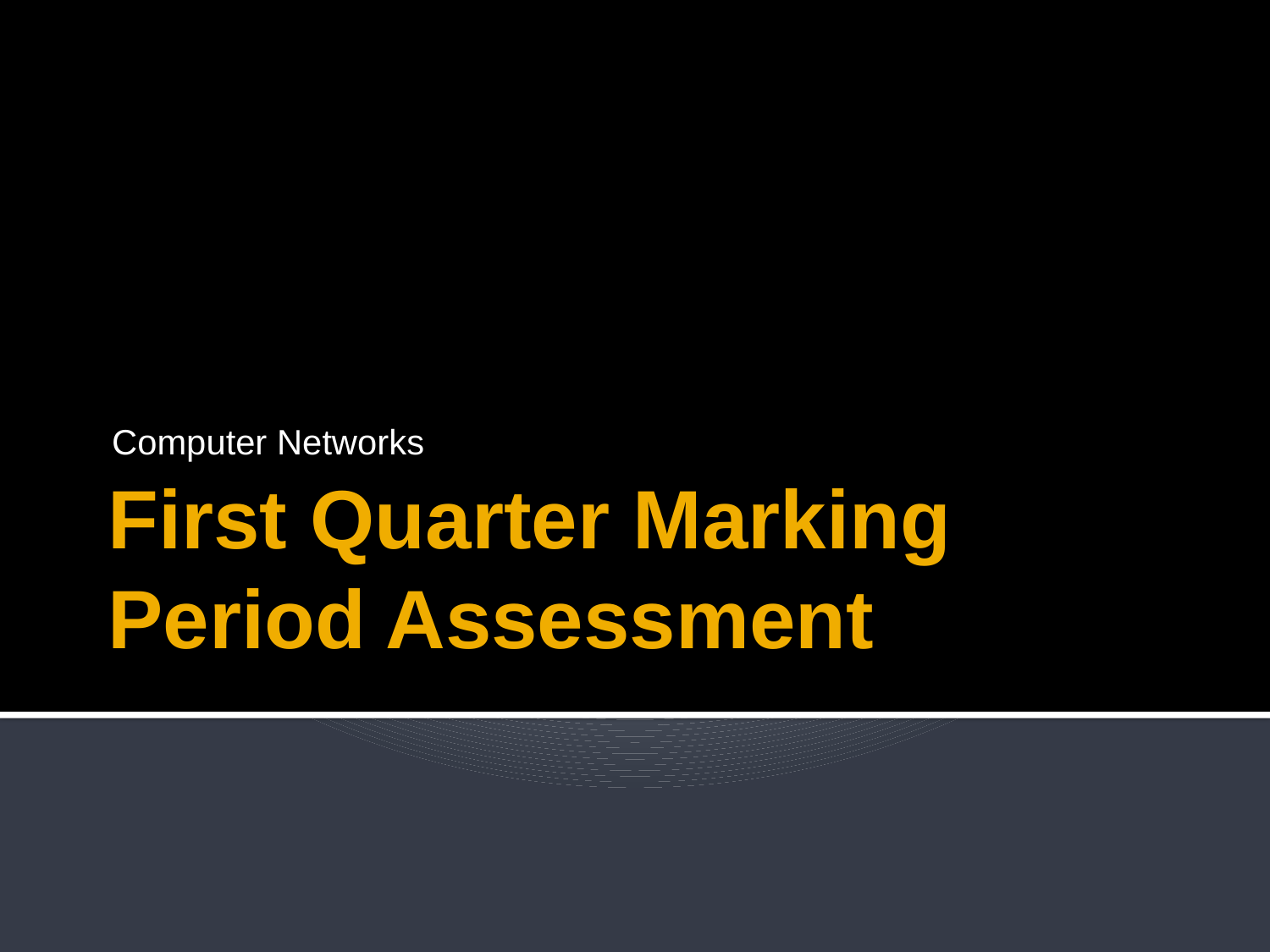

Computer Networks
# First Quarter Marking Period Assessment